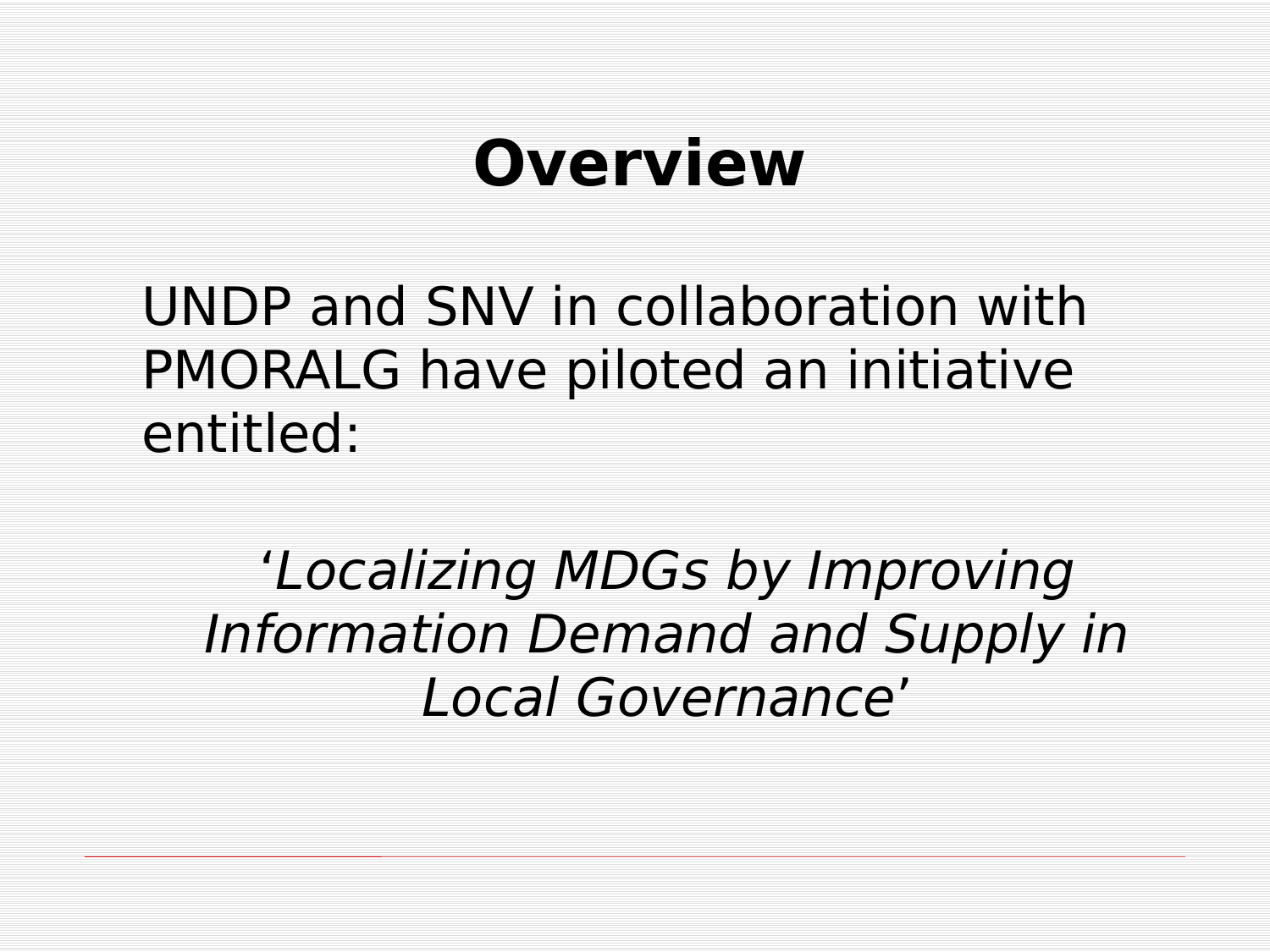

Overview
	UNDP and SNV in collaboration with PMORALG have piloted an initiative entitled:
‘Localizing MDGs by Improving Information Demand and Supply in Local Governance’